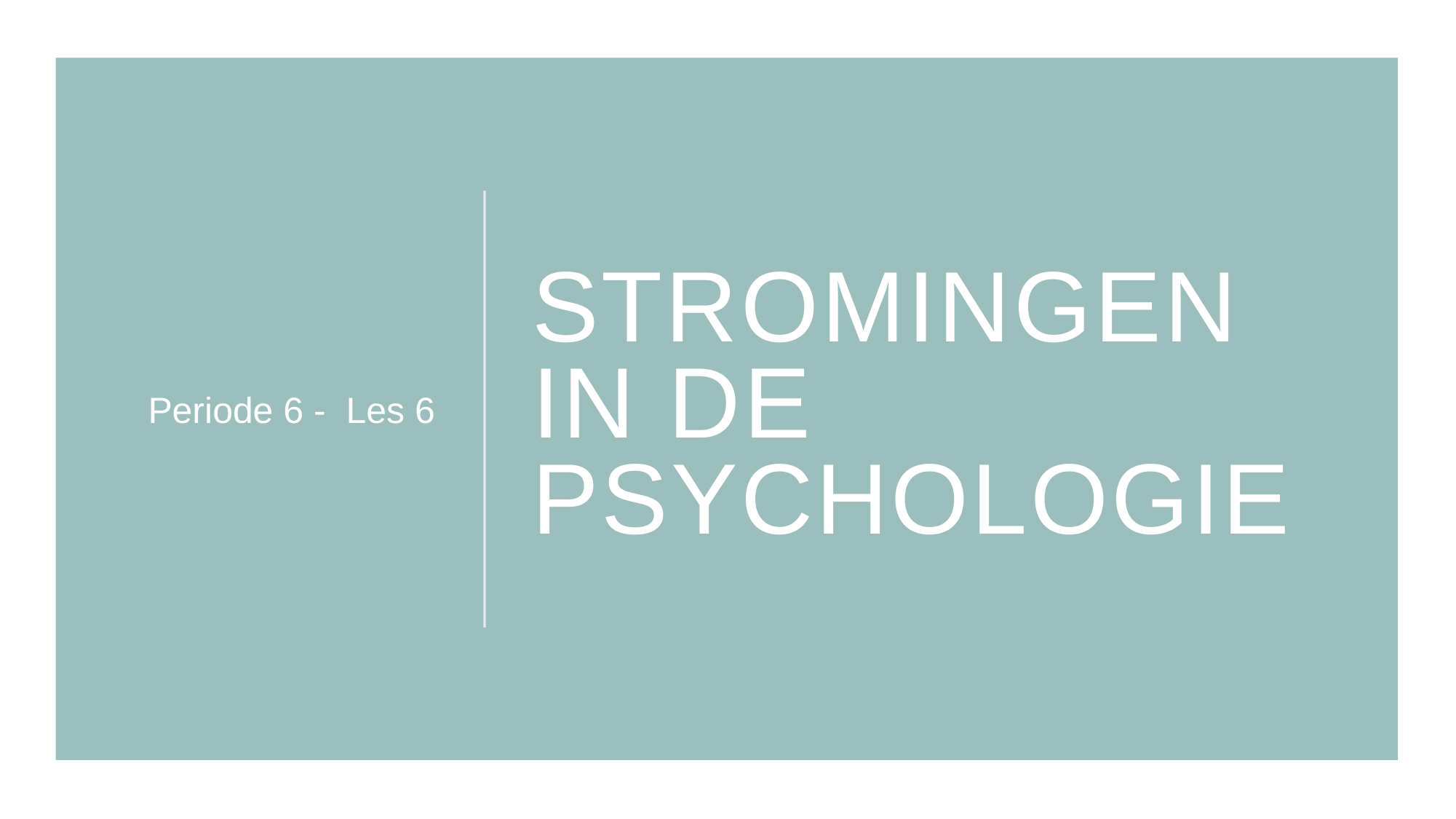

Periode 6 -  Les 6
# Stromingen in de Psychologie